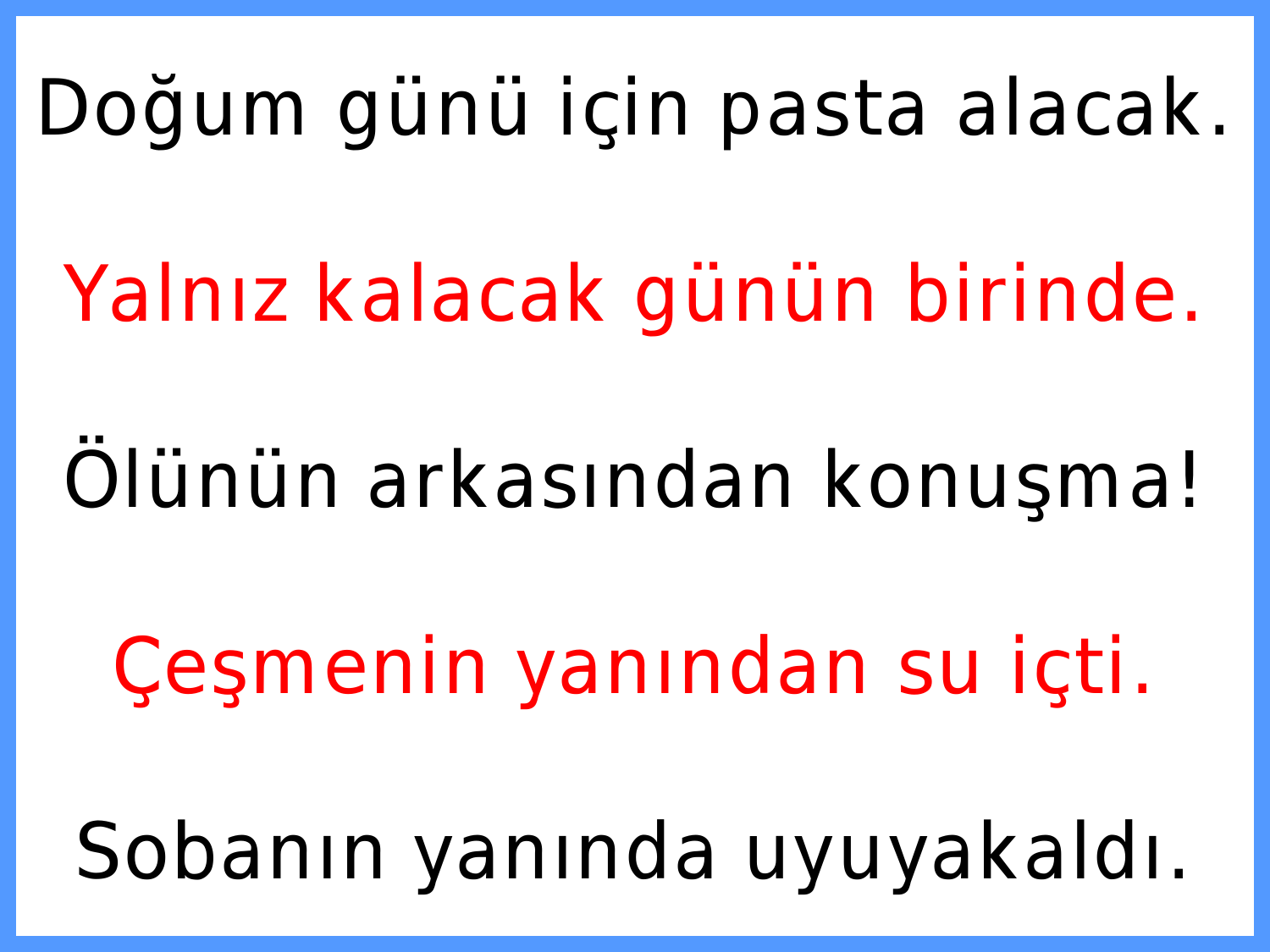

# Doğum günü için pasta alacak. Yalnız kalacak günün birinde. Ölünün arkasından konuşma! Çeşmenin yanından su içti. Sobanın yanında uyuyakaldı.